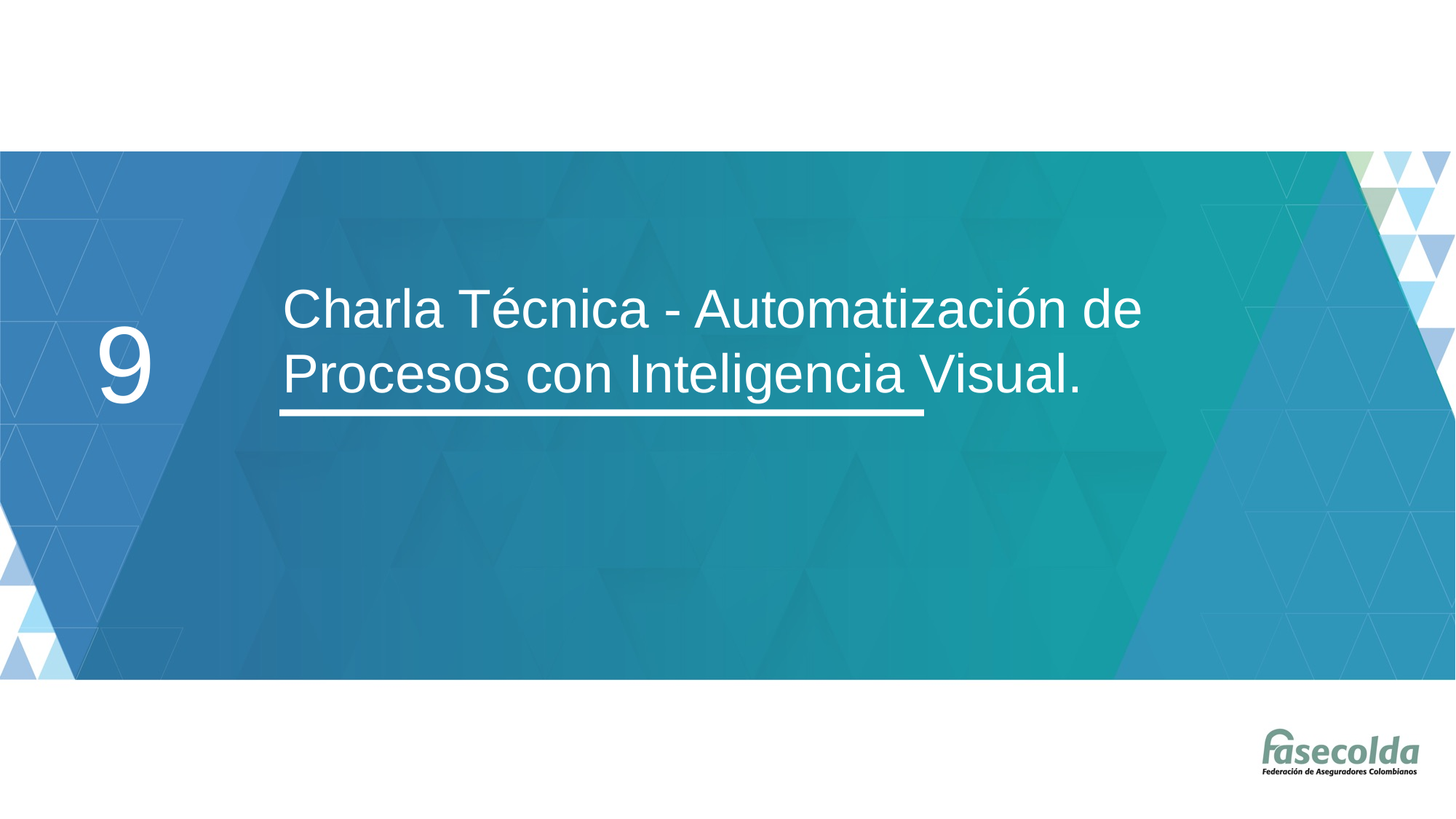

Charla Técnica - Automatización de Procesos con Inteligencia Visual.

9